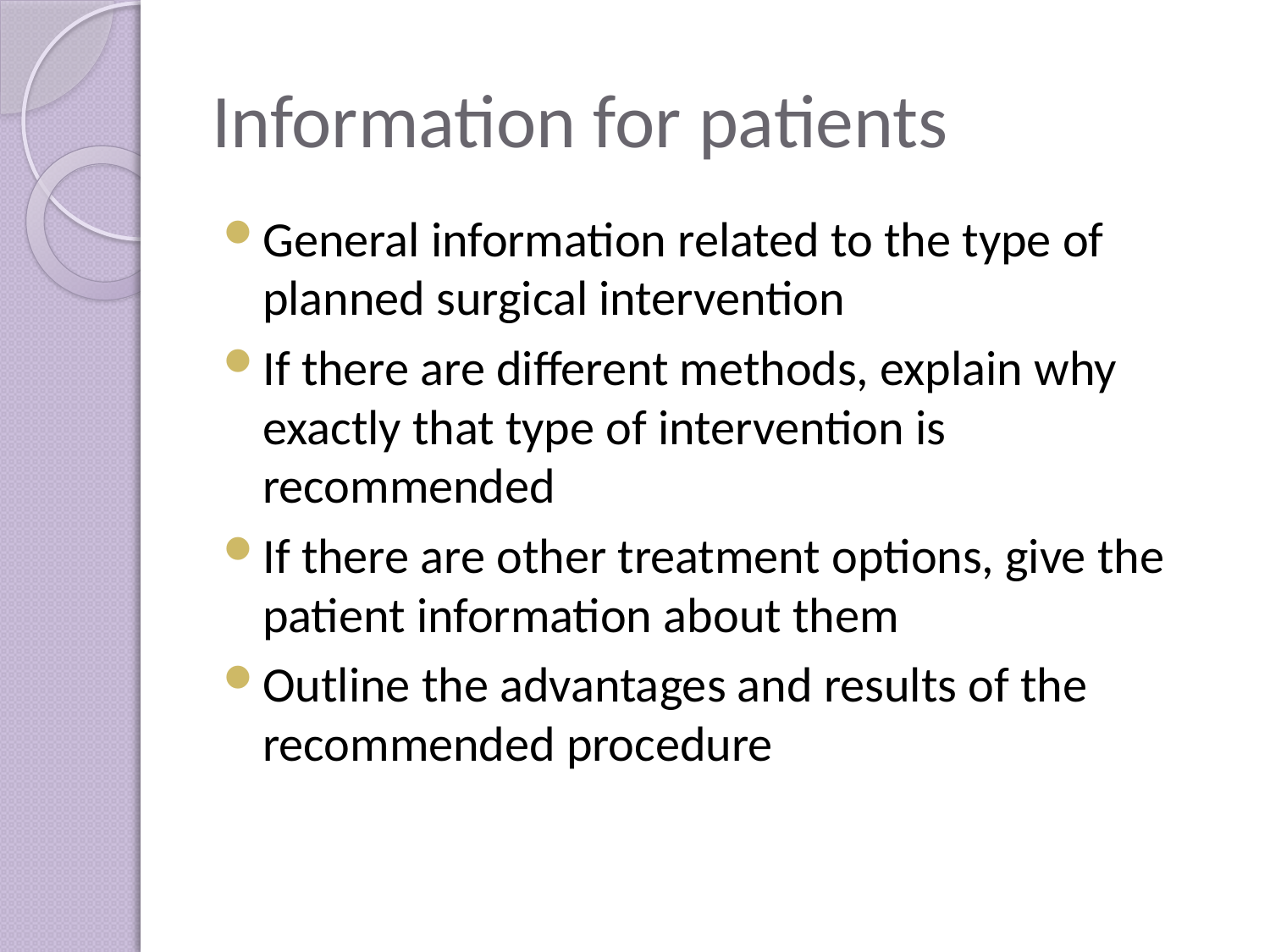

# Information for patients
General information related to the type of planned surgical intervention
If there are different methods, explain why exactly that type of intervention is recommended
If there are other treatment options, give the patient information about them
Outline the advantages and results of the recommended procedure